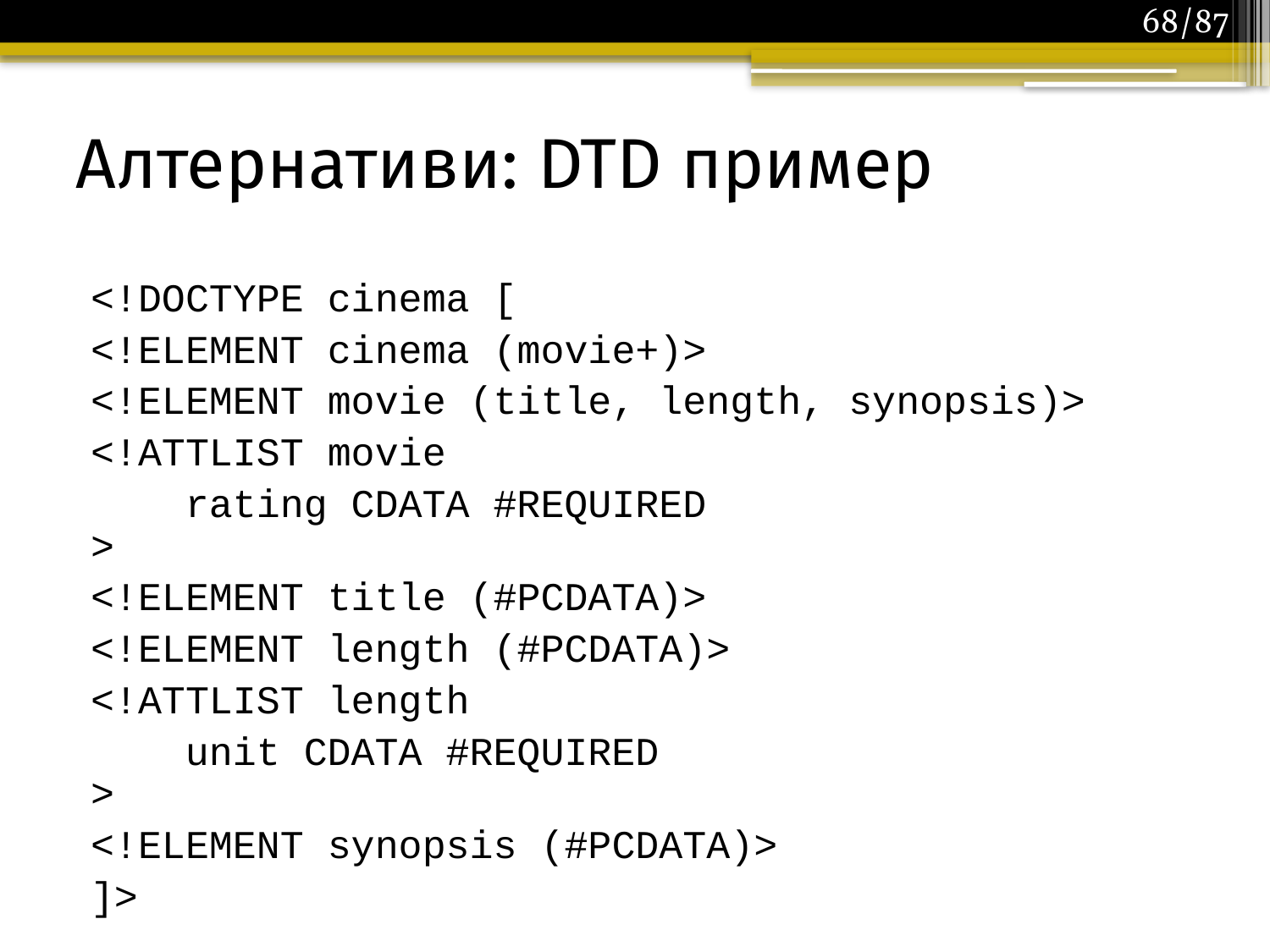

68/87
# Алтернативи: DTD пример
<!DOCTYPE cinema [
<!ELEMENT cinema (movie+)>
<!ELEMENT movie (title, length, synopsis)>
<!ATTLIST movie
    rating CDATA #REQUIRED
>
<!ELEMENT title (#PCDATA)>
<!ELEMENT length (#PCDATA)>
<!ATTLIST length
    unit CDATA #REQUIRED
>
<!ELEMENT synopsis (#PCDATA)>
]>